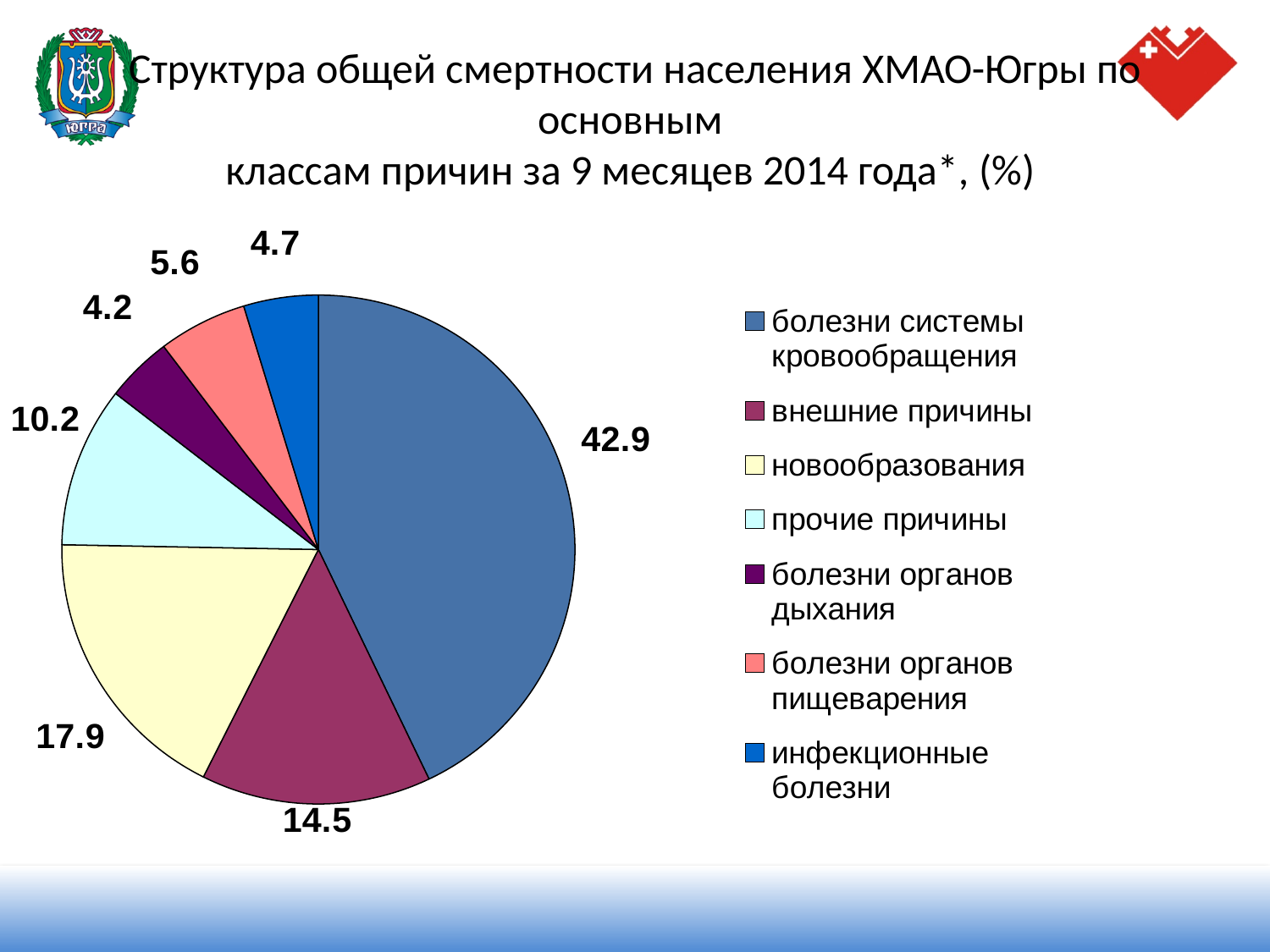

# Структура общей смертности населения ХМАО-Югры по основным классам причин за 9 месяцев 2014 года*, (%)

### Chart

| Category | Восток |  |  |
|---|---|---|---|
| болезни системы кровообращения | 42.9 | None | None |
| внешние причины | 14.5 | None | None |
| новообразования | 17.9 | None | None |
| прочие причины | 10.200000000000001 | None | None |
| болезни органов дыхания | 4.2 | None | None |
| болезни органов пищеварения | 5.6 | None | None |
| инфекционные болезни | 4.7 | None | None |